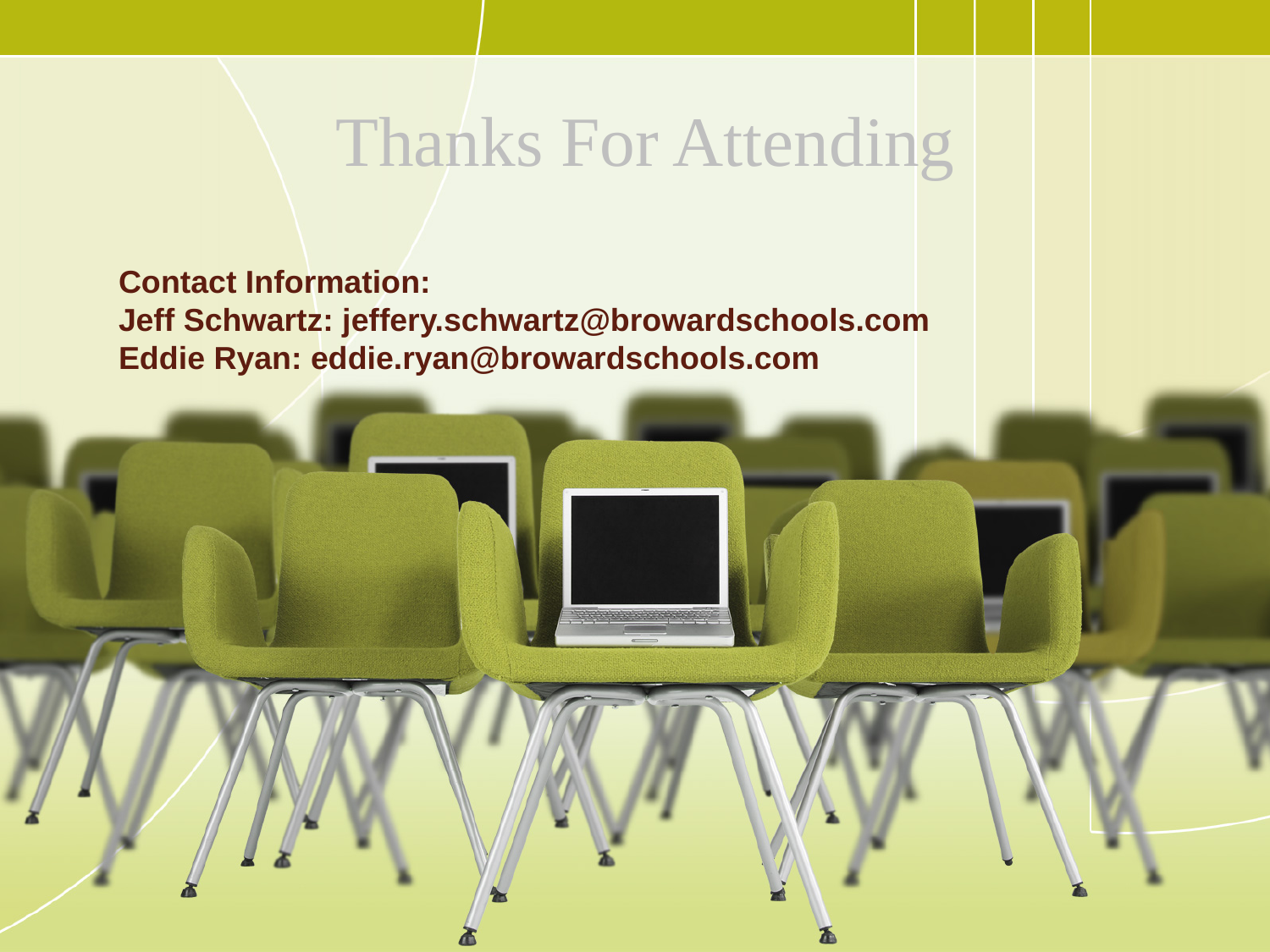

Thanks For Attending
# Contact Information: Jeff Schwartz: jeffery.schwartz@browardschools.com Eddie Ryan: eddie.ryan@browardschools.com